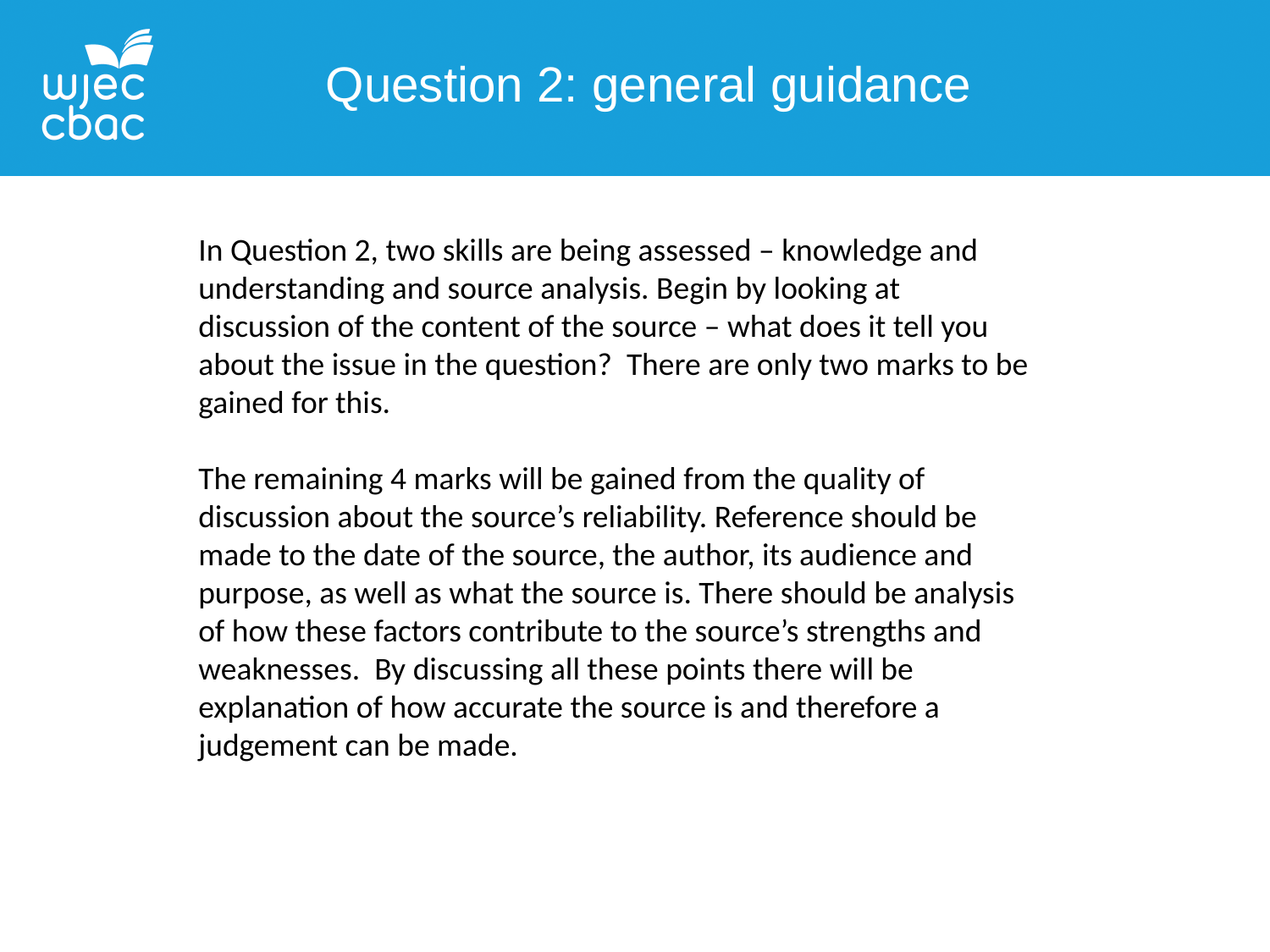

Question 2: general guidance

In Question 2, two skills are being assessed – knowledge and understanding and source analysis. Begin by looking at discussion of the content of the source – what does it tell you about the issue in the question?  There are only two marks to be gained for this.

The remaining 4 marks will be gained from the quality of discussion about the source’s reliability. Reference should be made to the date of the source, the author, its audience and purpose, as well as what the source is. There should be analysis of how these factors contribute to the source’s strengths and weaknesses.  By discussing all these points there will be explanation of how accurate the source is and therefore a judgement can be made.